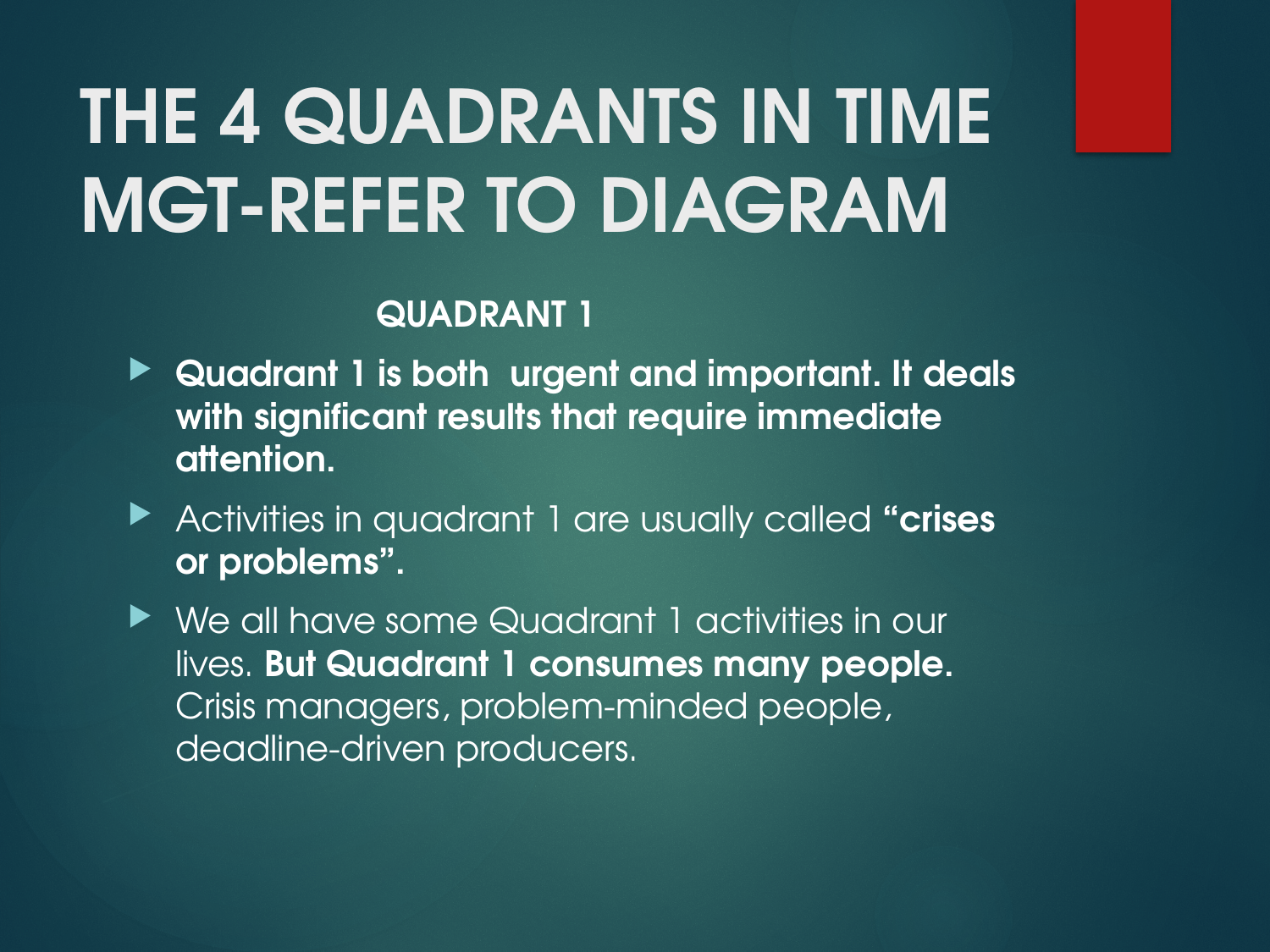

# THE 4 QUADRANTS IN TIME MGT-REFER TO DIAGRAM
                         QUADRANT 1
Quadrant 1 is both  urgent and important. It deals with significant results that require immediate attention.
Activities in quadrant 1 are usually called “crises or problems”.
We all have some Quadrant 1 activities in our lives. But Quadrant 1 consumes many people. Crisis managers, problem-minded people, deadline-driven producers.